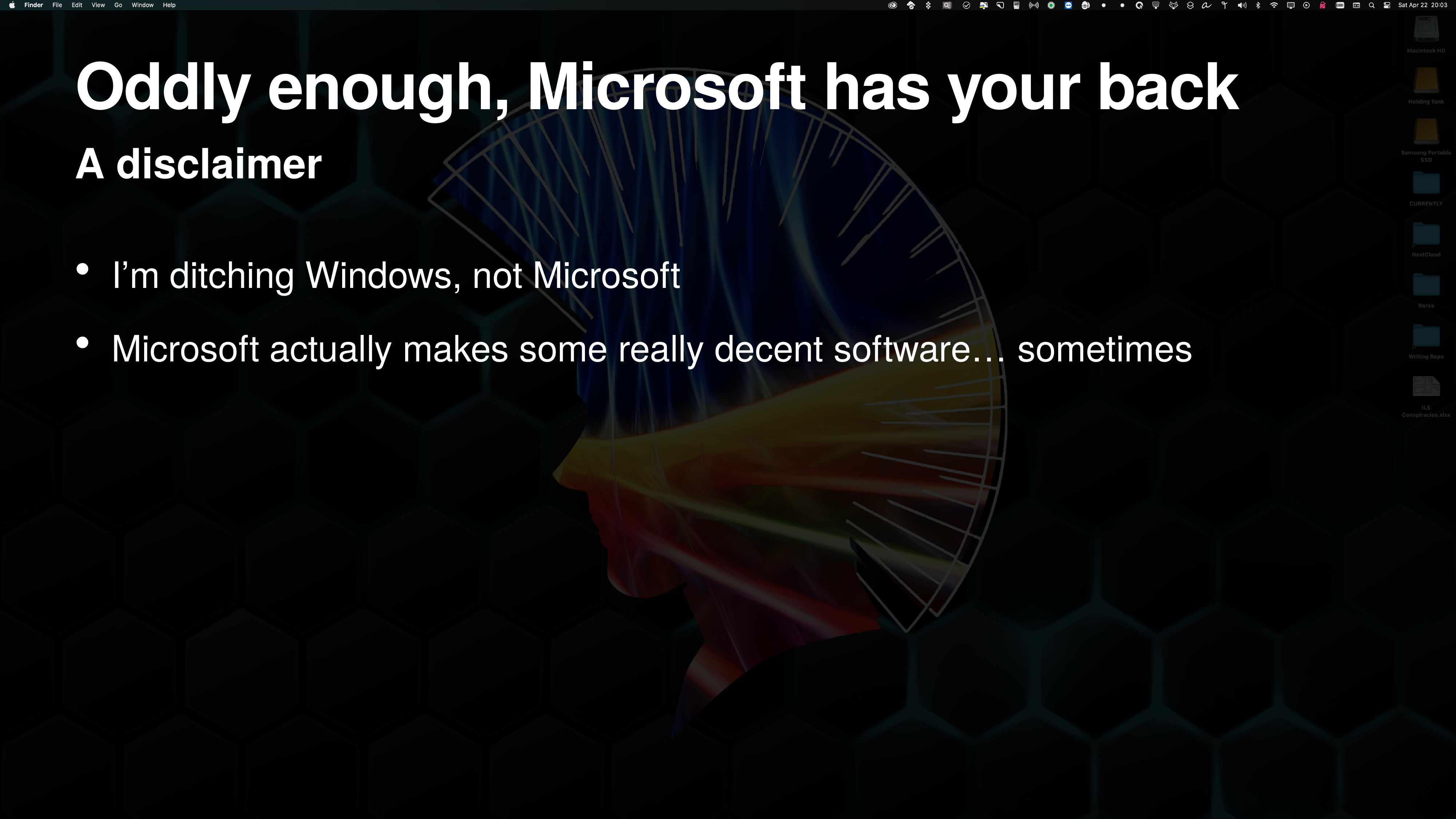

# Oddly enough, Microsoft has your back
A disclaimer
I’m ditching Windows, not Microsoft
Microsoft actually makes some really decent software… sometimes